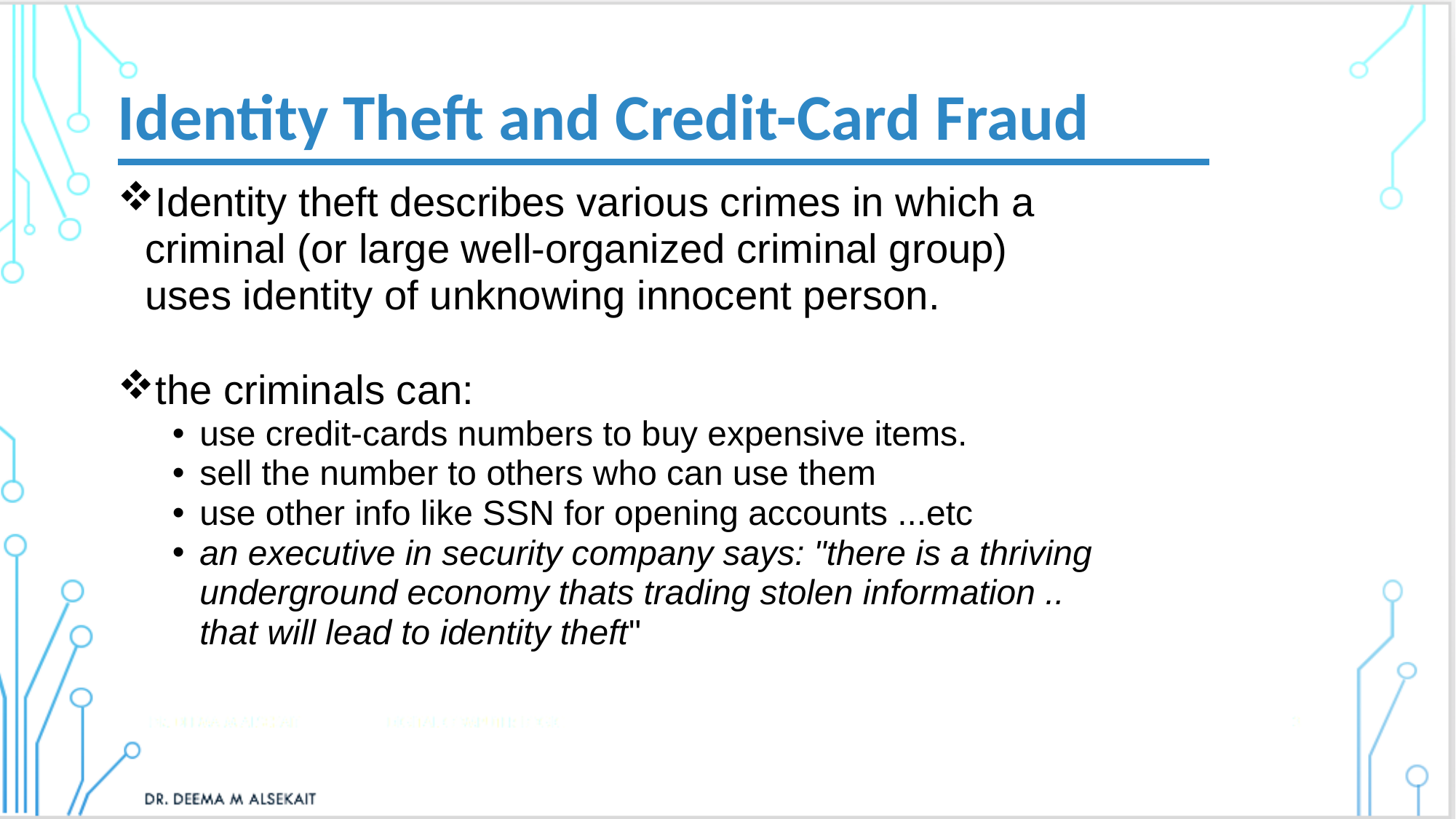

# Identity Theft and Credit-Card Fraud
Identity theft describes various crimes in which a criminal (or large well-organized criminal group) uses identity of unknowing innocent person.

the criminals can:
use credit-cards numbers to buy expensive items.
sell the number to others who can use them
use other info like SSN for opening accounts ...etc
an executive in security company says: "there is a thriving underground economy thats trading stolen information .. that will lead to identity theft"